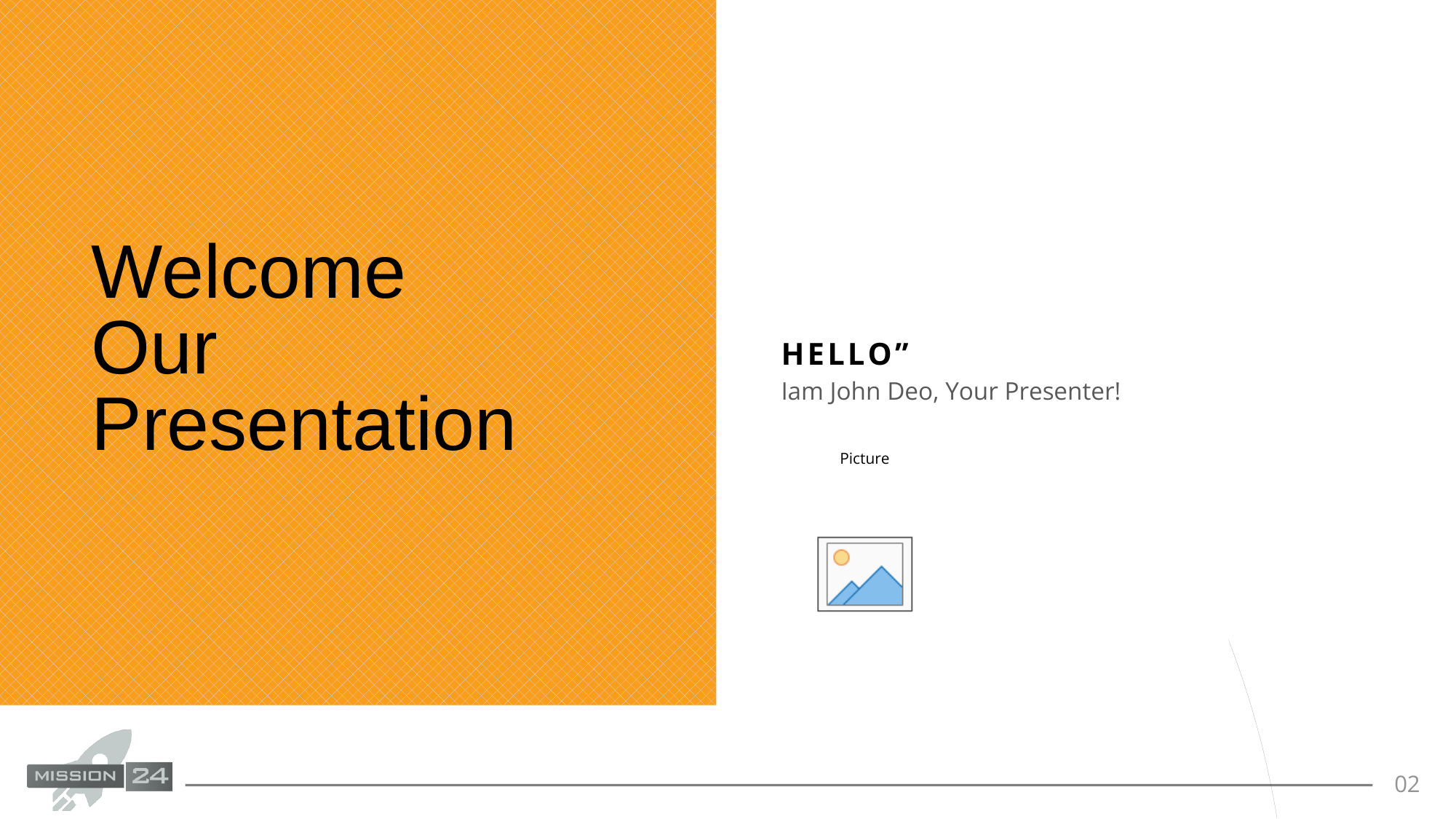

Welcome
Our
Presentation
HELLO”
Iam John Deo, Your Presenter!

02